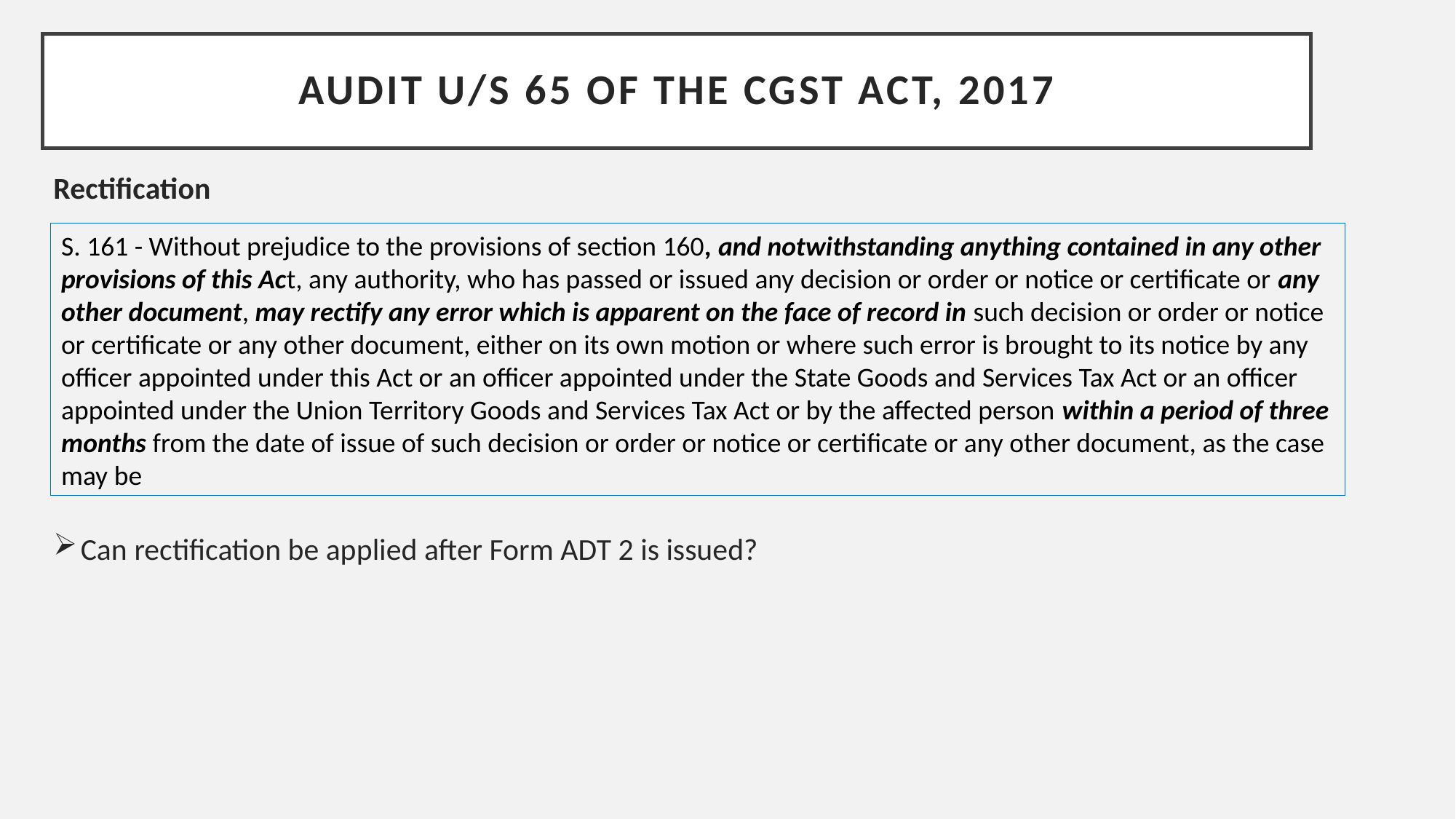

# audit u/s 65 of the CGST Act, 2017
Rectification

Can rectification be applied after Form ADT 2 is issued?
S. 161 - Without prejudice to the provisions of section 160, and notwithstanding anything contained in any other provisions of this Act, any authority, who has passed or issued any decision or order or notice or certificate or any other document, may rectify any error which is apparent on the face of record in such decision or order or notice or certificate or any other document, either on its own motion or where such error is brought to its notice by any officer appointed under this Act or an officer appointed under the State Goods and Services Tax Act or an officer appointed under the Union Territory Goods and Services Tax Act or by the affected person within a period of three months from the date of issue of such decision or order or notice or certificate or any other document, as the case may be